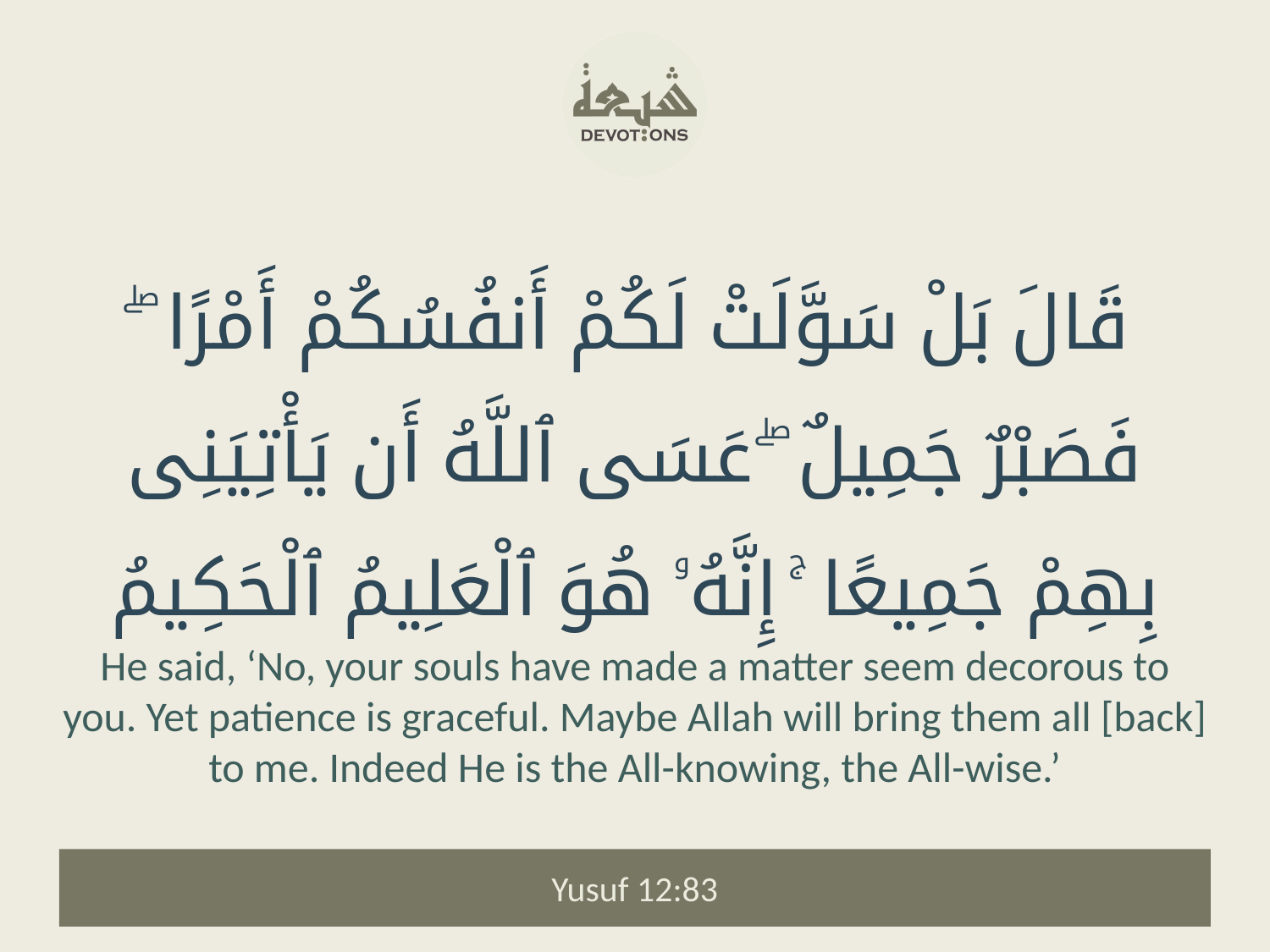

قَالَ بَلْ سَوَّلَتْ لَكُمْ أَنفُسُكُمْ أَمْرًا ۖ فَصَبْرٌ جَمِيلٌ ۖ عَسَى ٱللَّهُ أَن يَأْتِيَنِى بِهِمْ جَمِيعًا ۚ إِنَّهُۥ هُوَ ٱلْعَلِيمُ ٱلْحَكِيمُ
He said, ‘No, your souls have made a matter seem decorous to you. Yet patience is graceful. Maybe Allah will bring them all [back] to me. Indeed He is the All-knowing, the All-wise.’
Yusuf 12:83